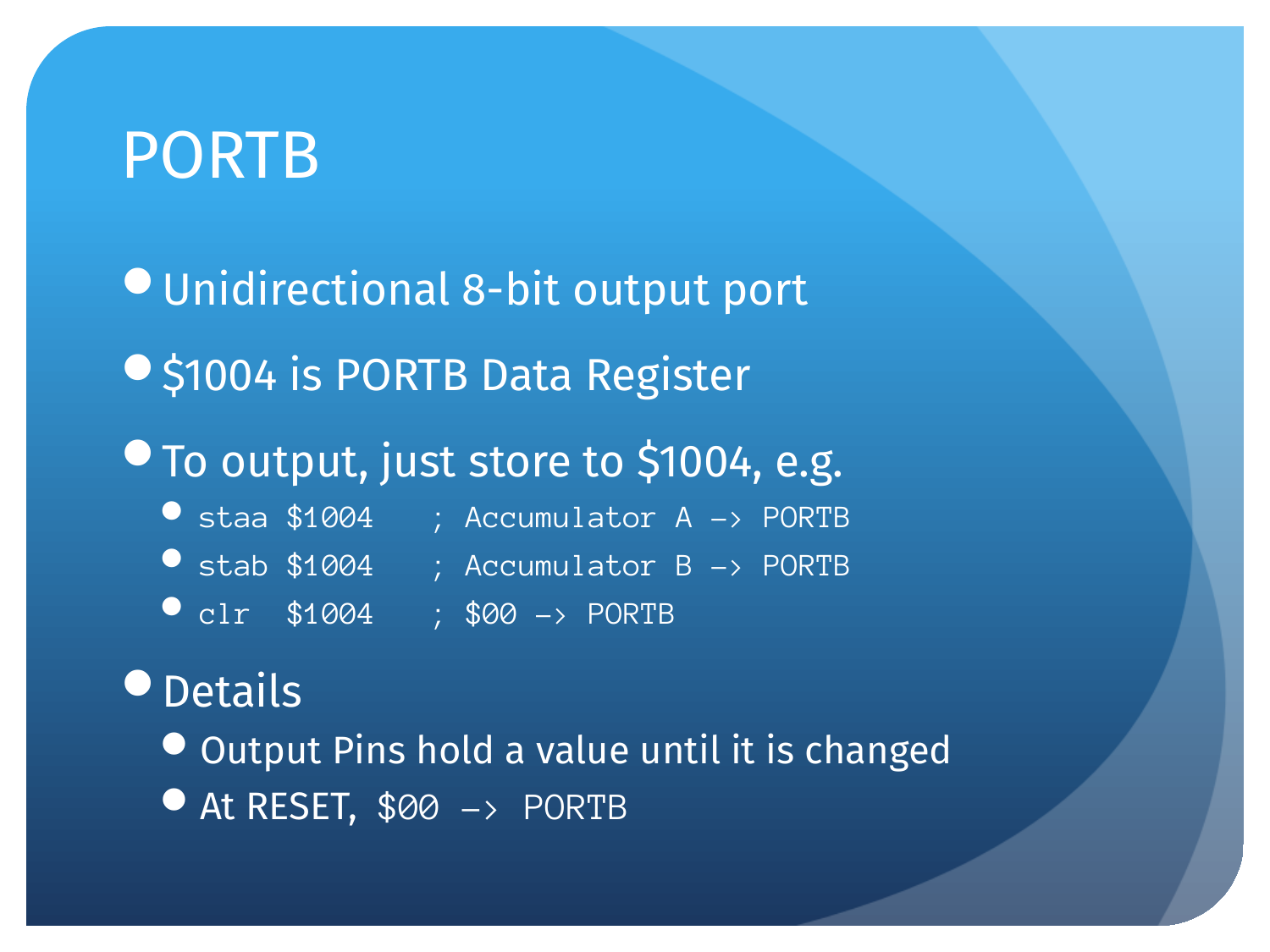

# PORTB
Unidirectional 8-bit output port
$1004 is PORTB Data Register
To output, just store to $1004, e.g.
staa $1004 	; Accumulator A -> PORTB
stab $1004 	; Accumulator B -> PORTB
clr  $1004 	; $00 -> PORTB
Details
Output Pins hold a value until it is changed
At RESET,  $00 -> PORTB